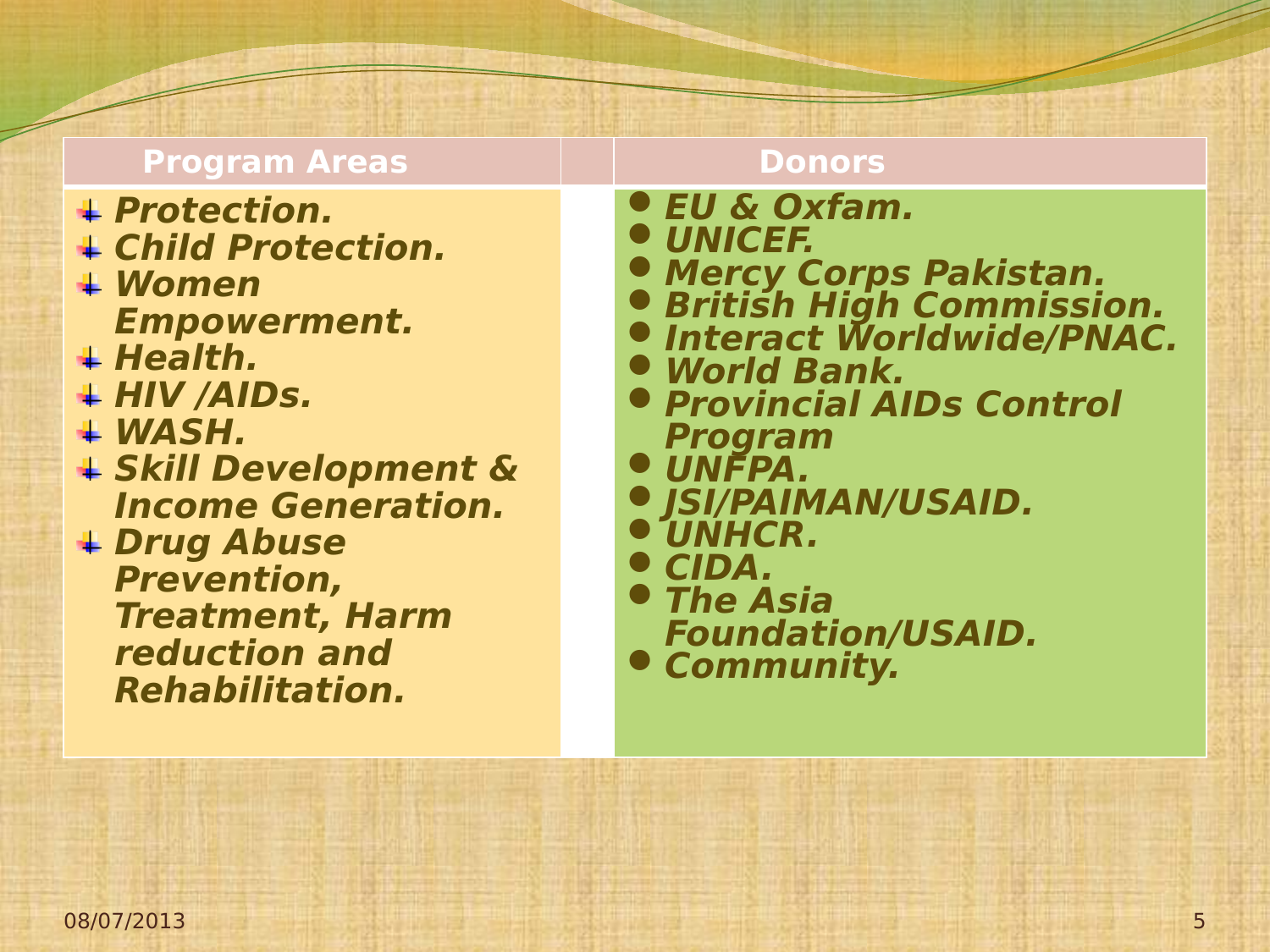

| Program Areas |  | Donors |
| --- | --- | --- |
| Protection. Child Protection. Women Empowerment. Health. HIV /AIDs. WASH. Skill Development & Income Generation. Drug Abuse Prevention, Treatment, Harm reduction and Rehabilitation. |  | EU & Oxfam. UNICEF. Mercy Corps Pakistan. British High Commission. Interact Worldwide/PNAC. World Bank. Provincial AIDs Control Program UNFPA. JSI/PAIMAN/USAID. UNHCR. CIDA. The Asia Foundation/USAID. Community. |
08/07/2013
5